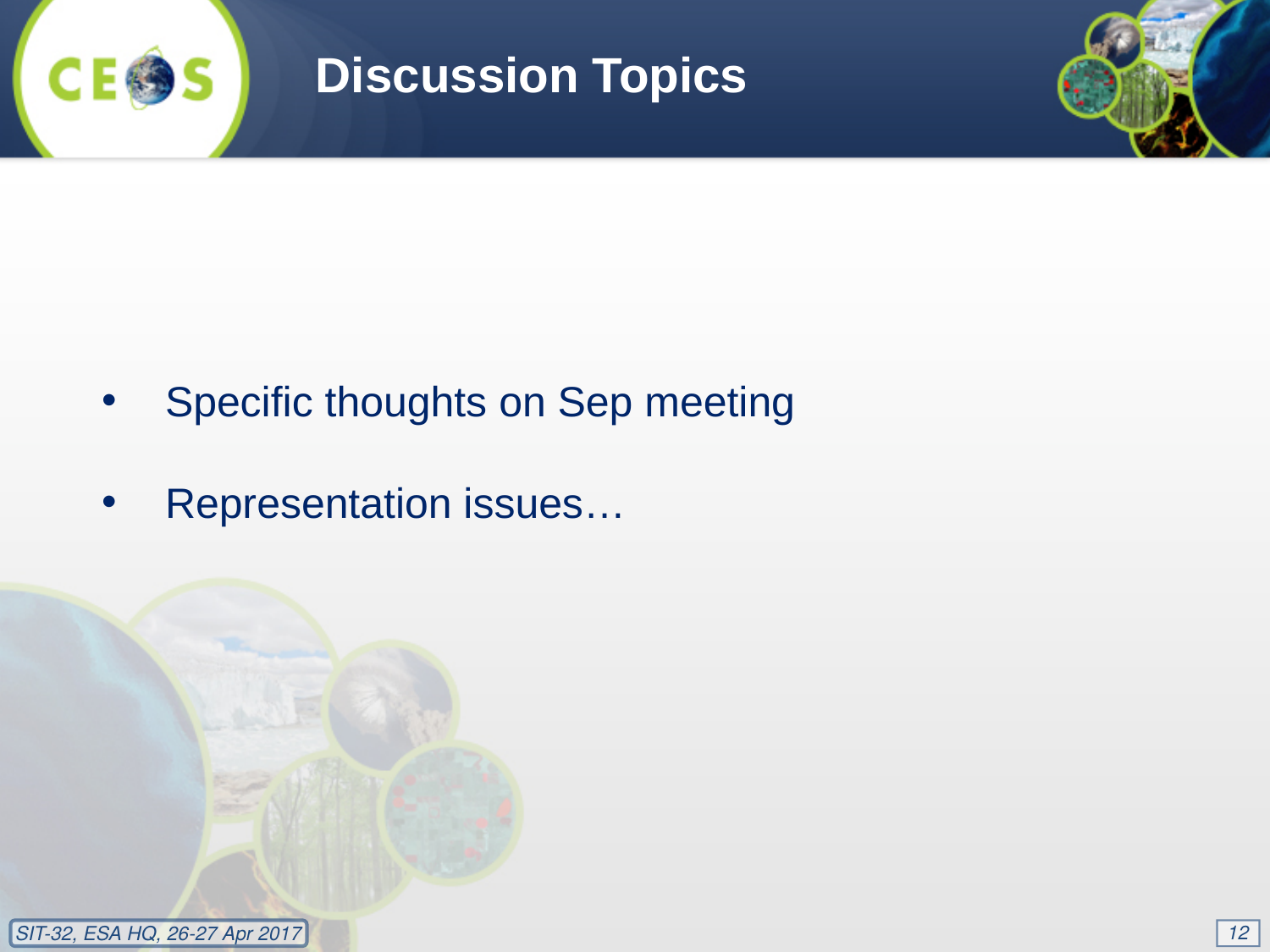

Discussion Topics

Specific thoughts on Sep meeting

Representation issues…

12